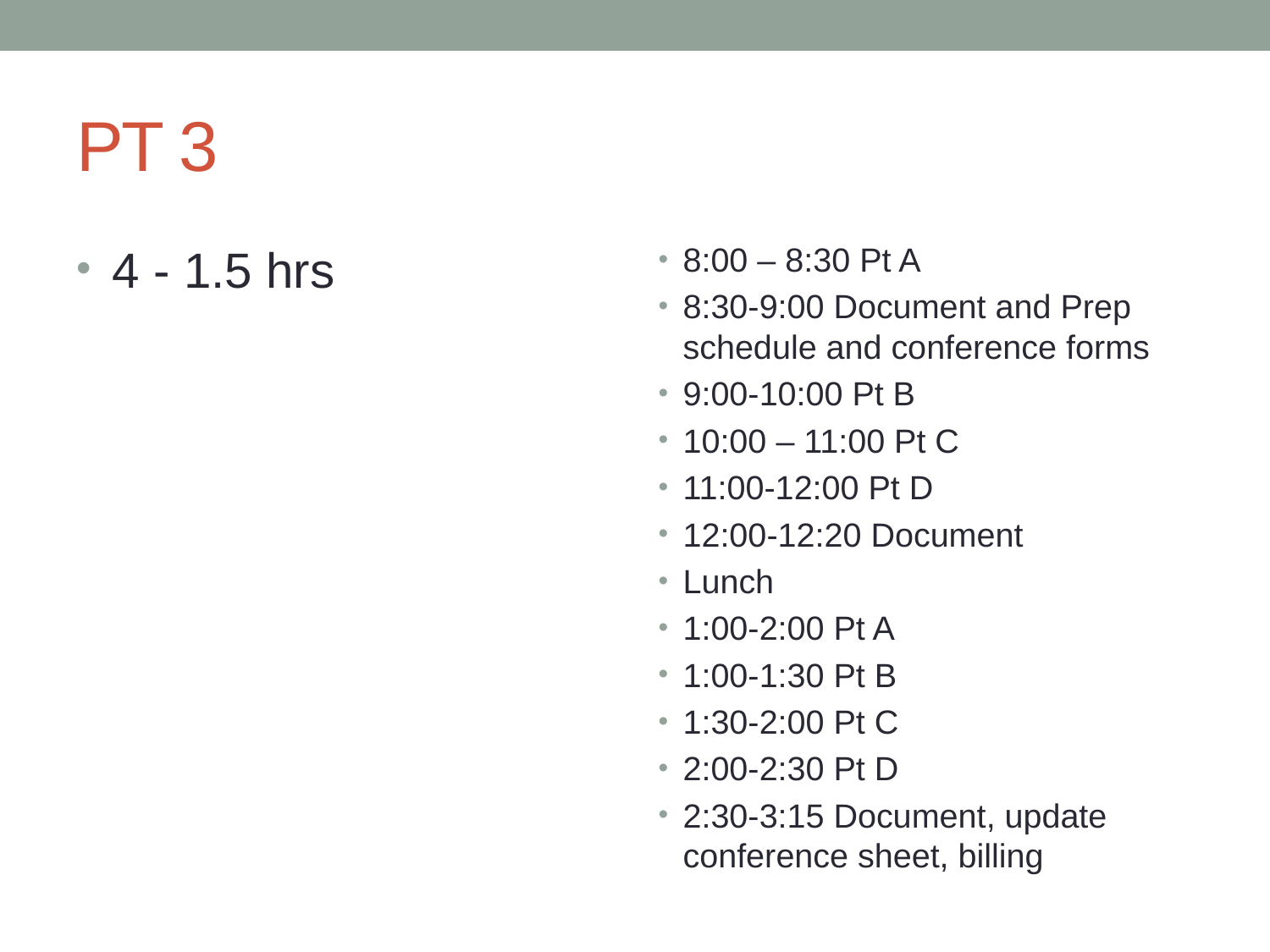

# PT 3
4 - 1.5 hrs

8:00 – 8:30 Pt A
8:30-9:00 Document and Prep schedule and conference forms
9:00-10:00 Pt B
10:00 – 11:00 Pt C
11:00-12:00 Pt D
12:00-12:20 Document
Lunch
1:00-2:00 Pt A
1:00-1:30 Pt B
1:30-2:00 Pt C
2:00-2:30 Pt D
2:30-3:15 Document, update conference sheet, billing